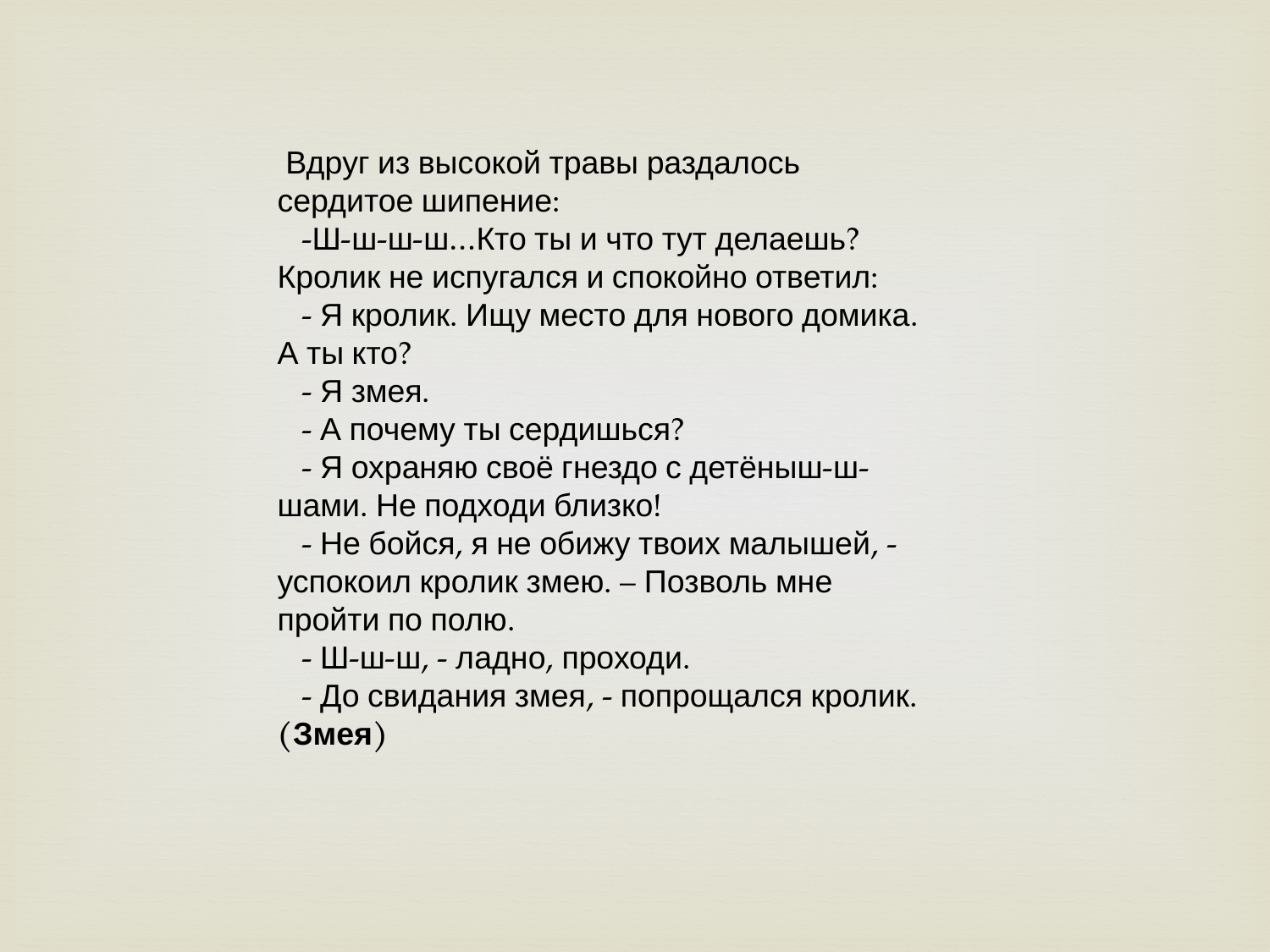

Вдруг из высокой травы раздалось сердитое шипение:
   -Ш-ш-ш-ш…Кто ты и что тут делаешь?
Кролик не испугался и спокойно ответил:
   - Я кролик. Ищу место для нового домика. А ты кто?
   - Я змея.
   - А почему ты сердишься?
   - Я охраняю своё гнездо с детёныш-ш-шами. Не подходи близко!
   - Не бойся, я не обижу твоих малышей, - успокоил кролик змею. – Позволь мне пройти по полю.
   - Ш-ш-ш, - ладно, проходи.
   - До свидания змея, - попрощался кролик.
(Змея)